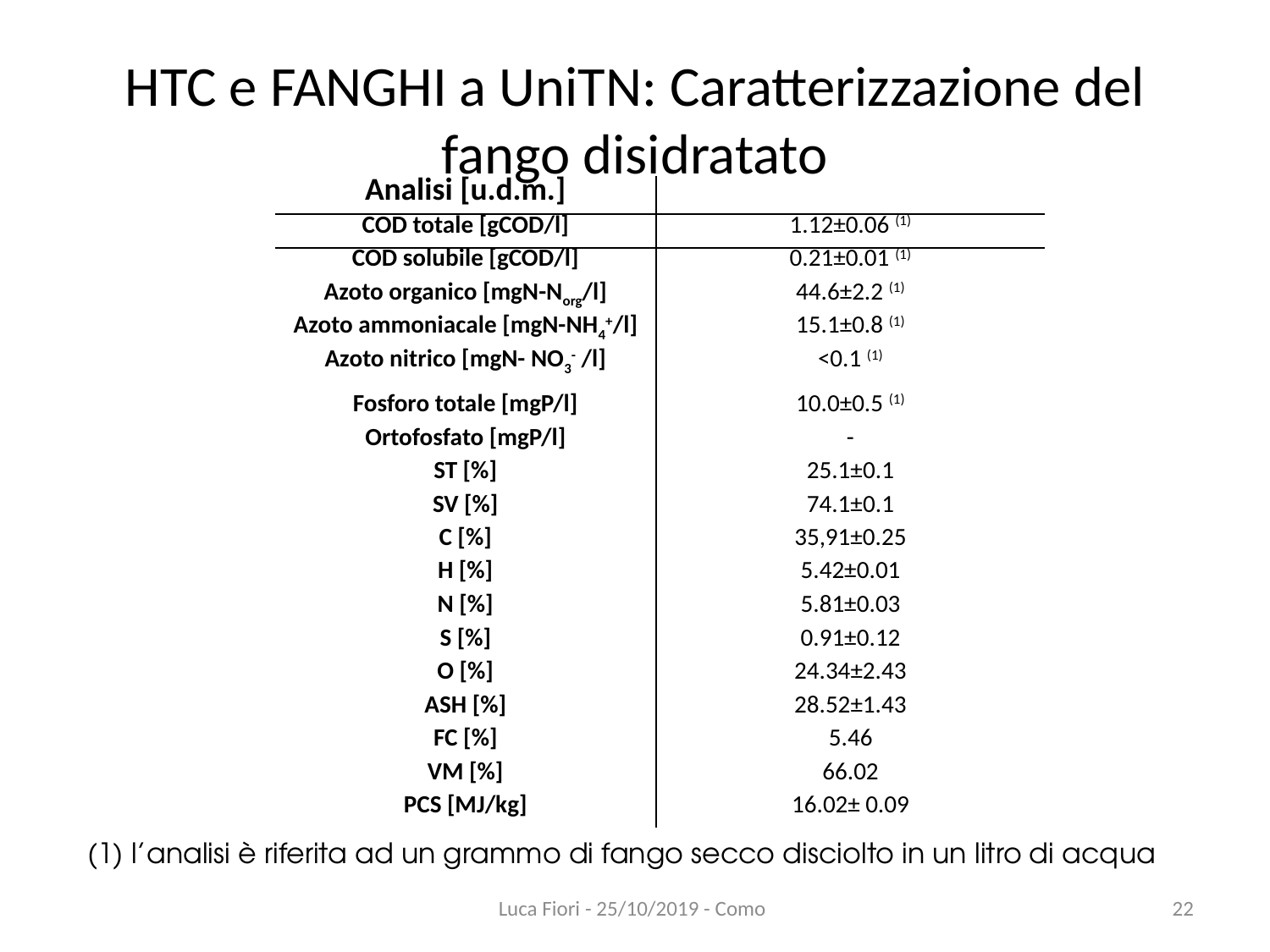

# HTC e FANGHI a UniTN: Caratterizzazione del fango disidratato
| Analisi [u.d.m.] | Fango disidratato (24 % ST) |
| --- | --- |
| COD totale [gCOD/l] | 1.12±0.06 (1) |
| COD solubile [gCOD/l] | 0.21±0.01 (1) |
| Azoto organico [mgN-Norg/l] | 44.6±2.2 (1) |
| Azoto ammoniacale [mgN-NH4+/l] | 15.1±0.8 (1) |
| Azoto nitrico [mgN- NO3- /l] | <0.1 (1) |
| Fosforo totale [mgP/l] | 10.0±0.5 (1) |
| Ortofosfato [mgP/l] | - |
| ST [%] | 25.1±0.1 |
| SV [%] | 74.1±0.1 |
| C [%] | 35,91±0.25 |
| H [%] | 5.42±0.01 |
| N [%] | 5.81±0.03 |
| S [%] | 0.91±0.12 |
| O [%] | 24.34±2.43 |
| ASH [%] | 28.52±1.43 |
| FC [%] | 5.46 |
| VM [%] | 66.02 |
| PCS [MJ/kg] | 16.02± 0.09 |
(1) l’analisi è riferita ad un grammo di fango secco disciolto in un litro di acqua
Luca Fiori - 25/10/2019 - Como
22